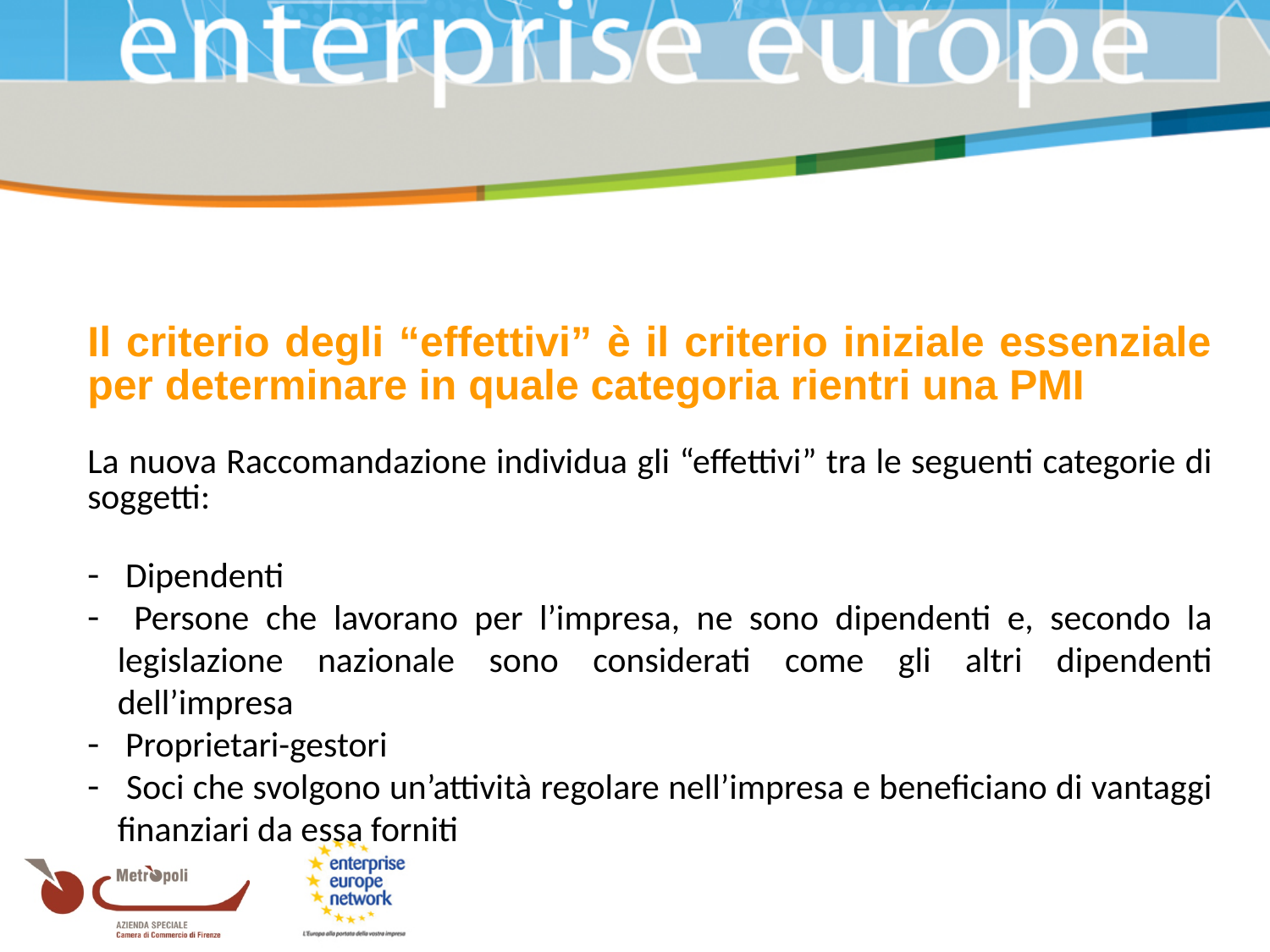

Il criterio degli “effettivi” è il criterio iniziale essenziale per determinare in quale categoria rientri una PMI

La nuova Raccomandazione individua gli “effettivi” tra le seguenti categorie di soggetti:

 Dipendenti
 Persone che lavorano per l’impresa, ne sono dipendenti e, secondo la legislazione nazionale sono considerati come gli altri dipendenti dell’impresa
 Proprietari-gestori
 Soci che svolgono un’attività regolare nell’impresa e beneficiano di vantaggi finanziari da essa forniti